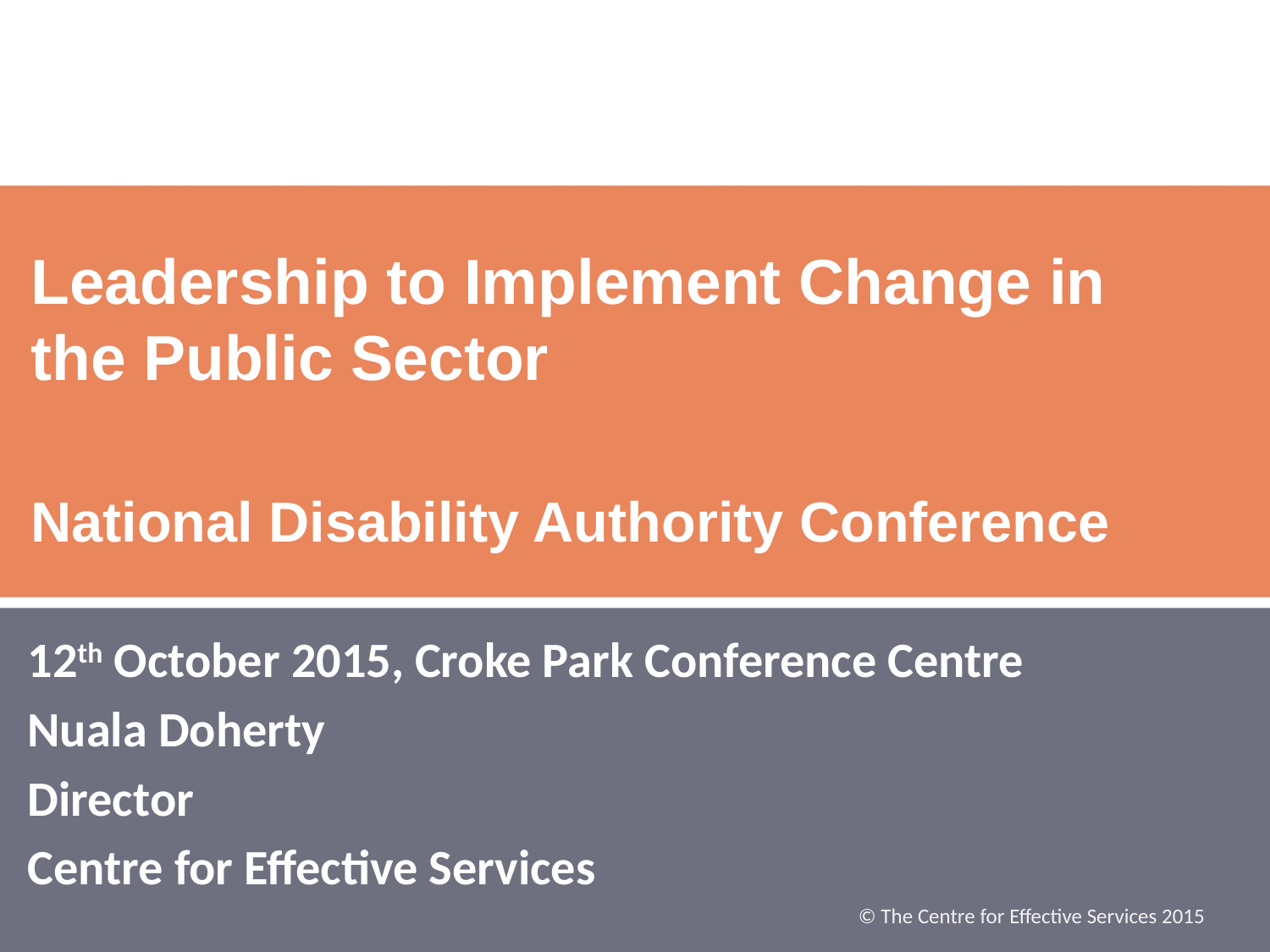

Leadership to Implement Change in the Public Sector
National Disability Authority Conference
#
12th October 2015, Croke Park Conference Centre
Nuala Doherty
Director
Centre for Effective Services

			© The Centre for Effective Services 2015